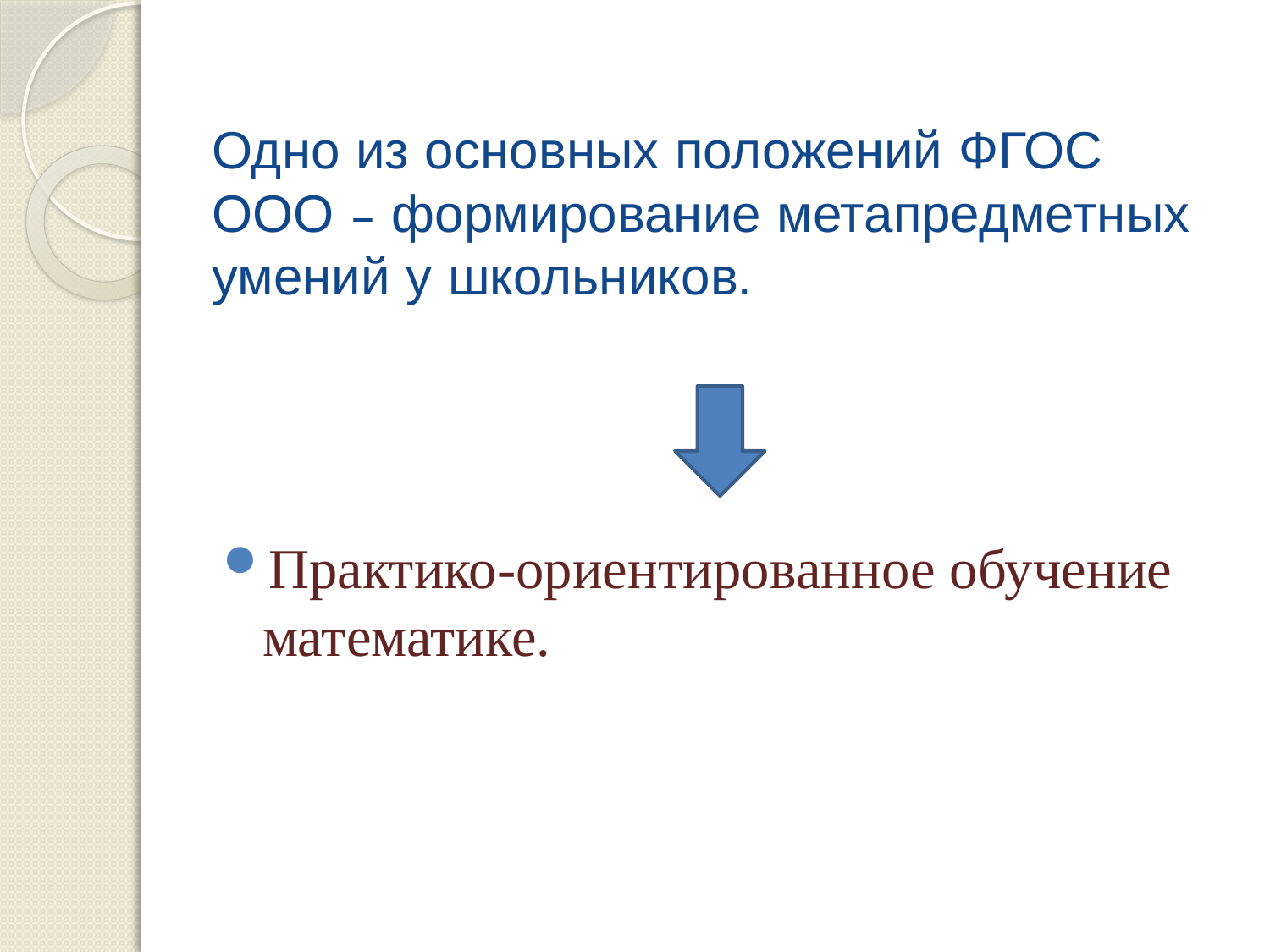

# Одно из основных положений ФГОС ООО – формирование метапредметных умений у школьников.

Практико-ориентированное обучение математике.